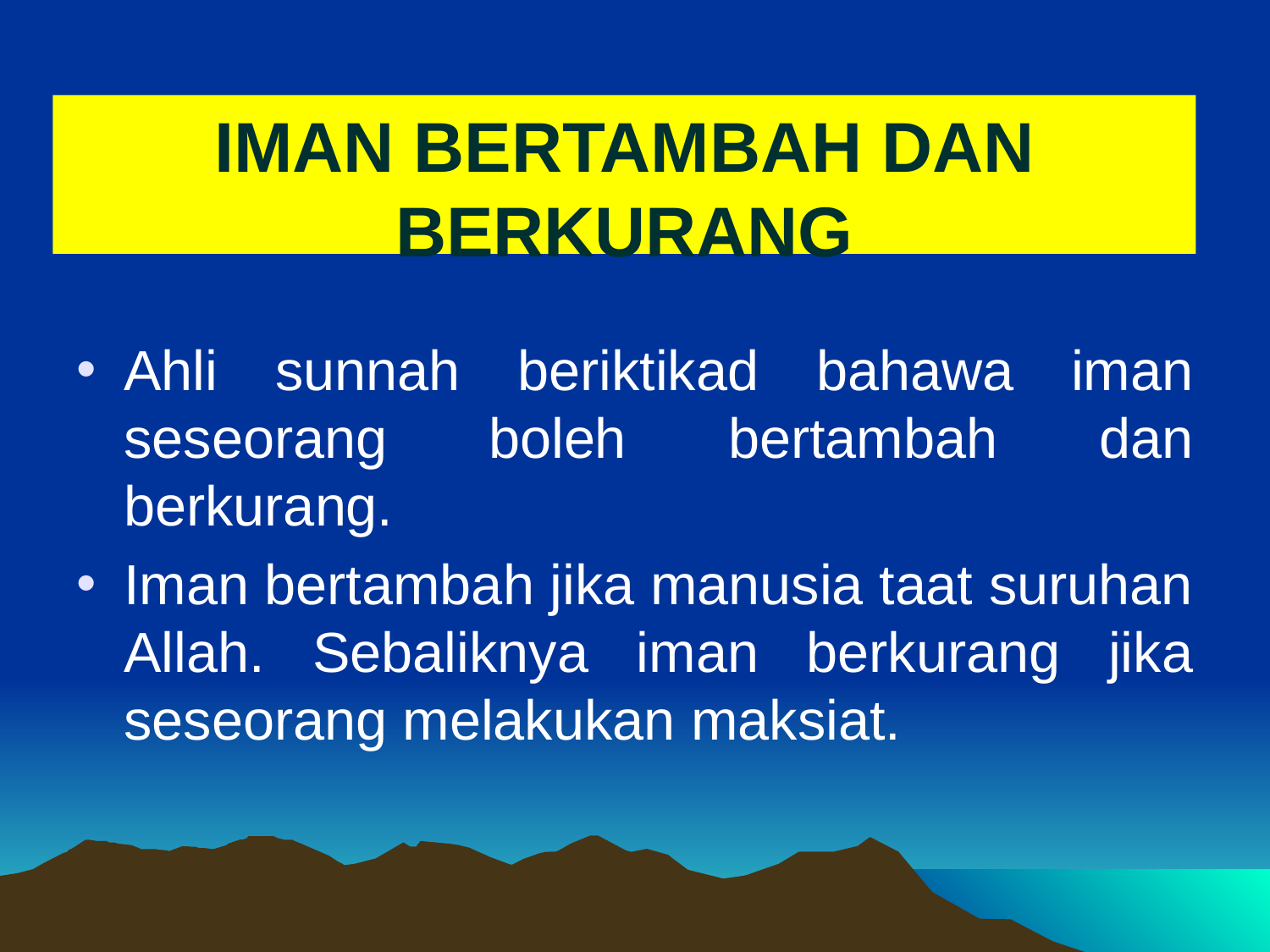

# IMAN BERTAMBAH DAN BERKURANG
Ahli sunnah beriktikad bahawa iman seseorang boleh bertambah dan berkurang.
Iman bertambah jika manusia taat suruhan Allah. Sebaliknya iman berkurang jika seseorang melakukan maksiat.